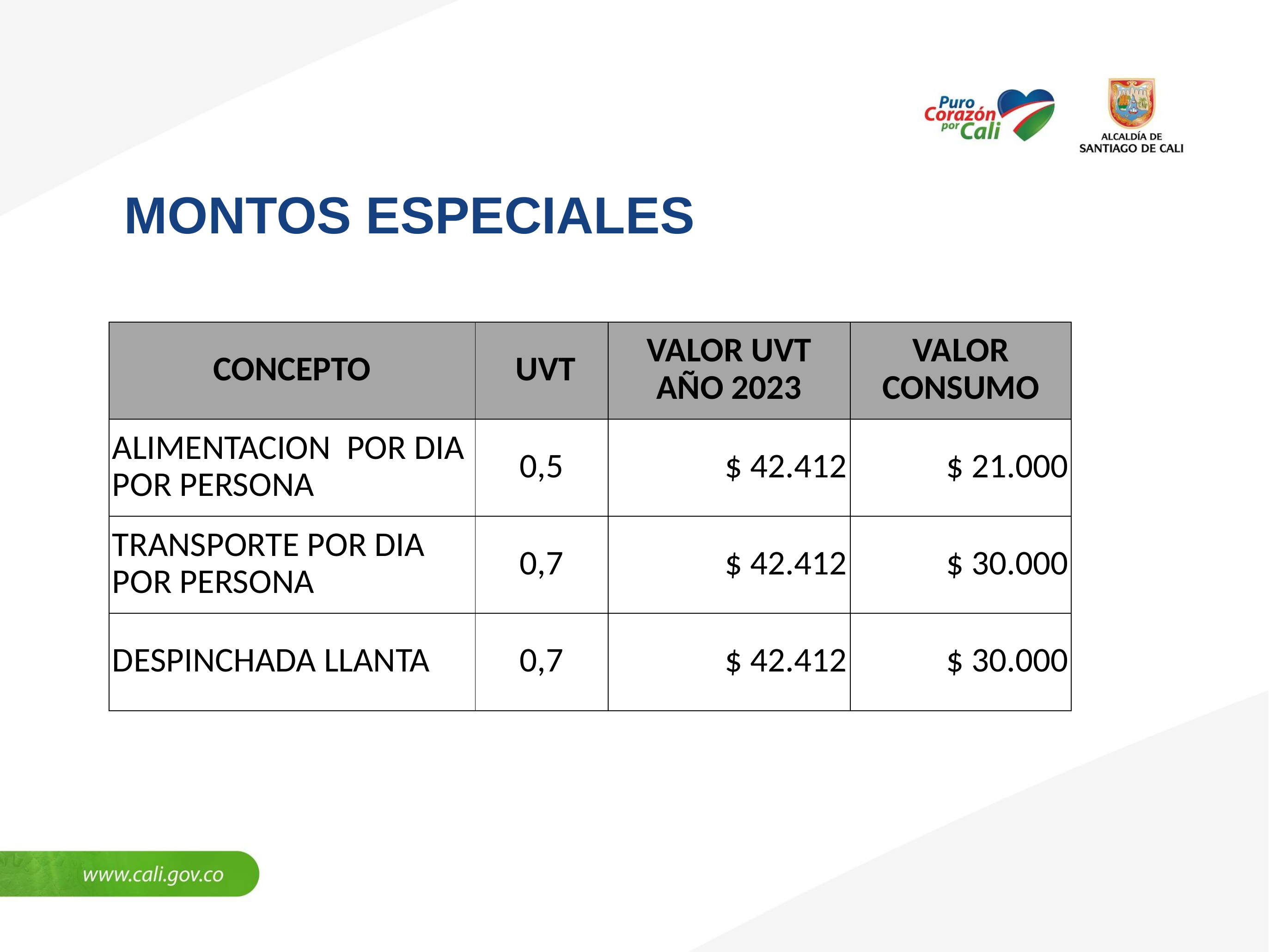

MONTOS ESPECIALES

| CONCEPTO | UVT | VALOR UVT AÑO 2023 | VALOR CONSUMO |
| --- | --- | --- | --- |
| ALIMENTACION POR DIA POR PERSONA | 0,5 | $ 42.412 | $ 21.000 |
| TRANSPORTE POR DIA POR PERSONA | 0,7 | $ 42.412 | $ 30.000 |
| DESPINCHADA LLANTA | 0,7 | $ 42.412 | $ 30.000 |